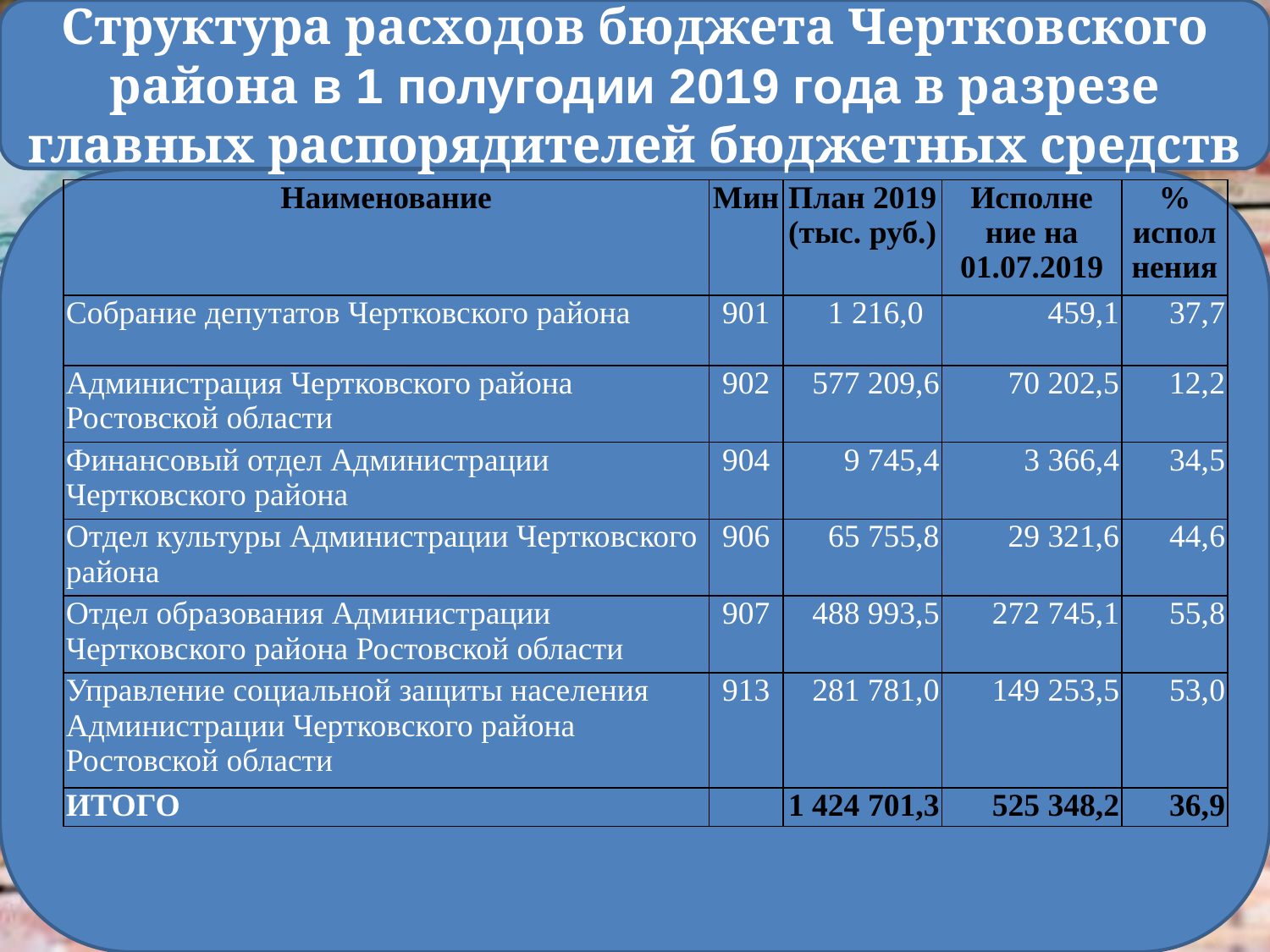

Структура расходов бюджета Чертковского района в 1 полугодии 2019 года в разрезе главных распорядителей бюджетных средств

| Наименование | Мин | План 2019 (тыс. руб.) | Исполне ние на 01.07.2019 | % испол нения |
| --- | --- | --- | --- | --- |
| Собрание депутатов Чертковского района | 901 | 1 216,0 | 459,1 | 37,7 |
| Администрация Чертковского района Ростовской области | 902 | 577 209,6 | 70 202,5 | 12,2 |
| Финансовый отдел Администрации Чертковского района | 904 | 9 745,4 | 3 366,4 | 34,5 |
| Отдел культуры Администрации Чертковского района | 906 | 65 755,8 | 29 321,6 | 44,6 |
| Отдел образования Администрации Чертковского района Ростовской области | 907 | 488 993,5 | 272 745,1 | 55,8 |
| Управление социальной защиты населения Администрации Чертковского района Ростовской области | 913 | 281 781,0 | 149 253,5 | 53,0 |
| ИТОГО |  | 1 424 701,3 | 525 348,2 | 36,9 |